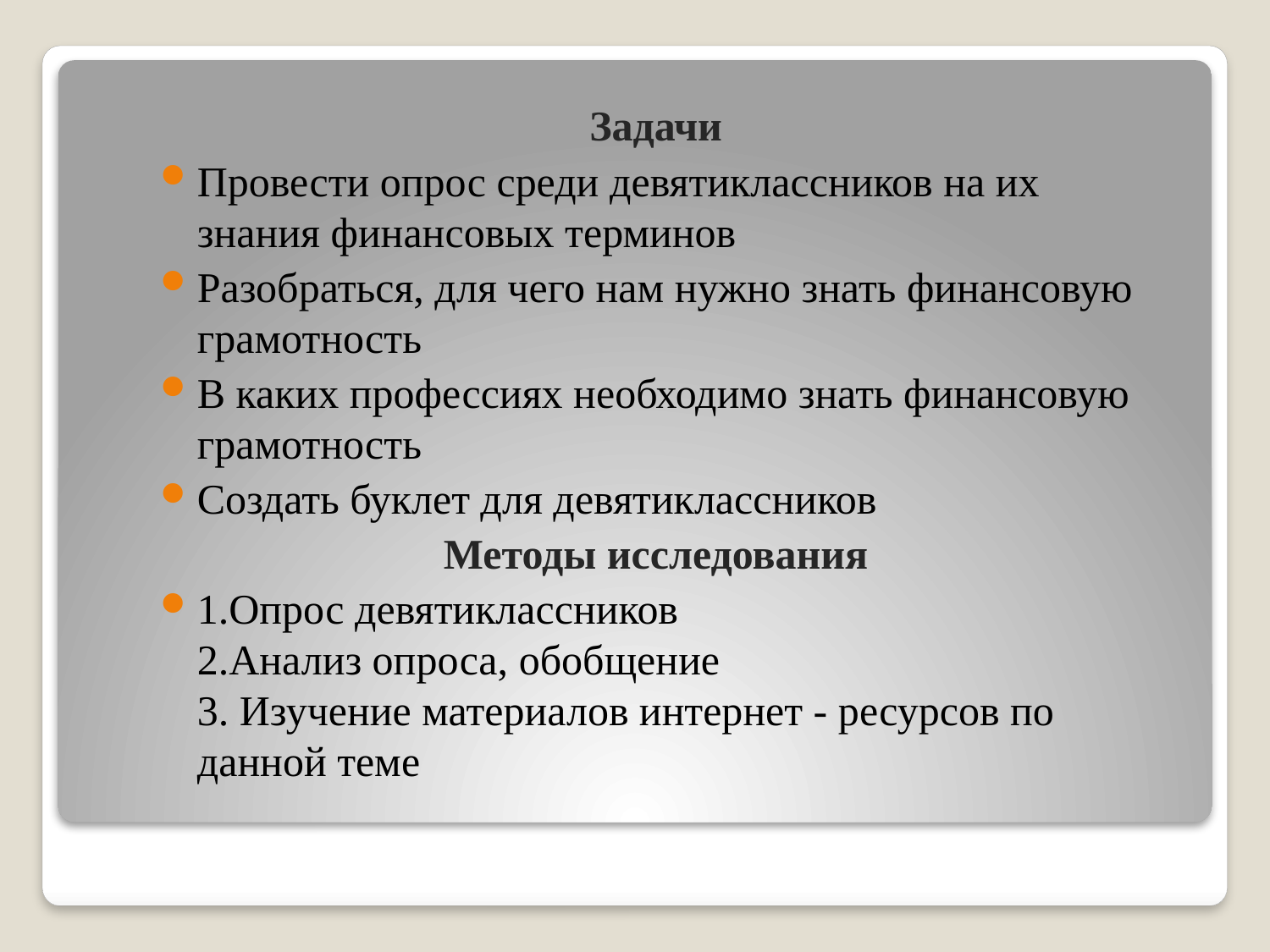

Задачи
Провести опрос среди девятиклассников на их знания финансовых терминов
Разобраться, для чего нам нужно знать финансовую грамотность
В каких профессиях необходимо знать финансовую грамотность
Создать буклет для девятиклассников
Методы исследования
1.Опрос девятиклассников
2.Анализ опроса, обобщение
3. Изучение материалов интернет - ресурсов по данной теме